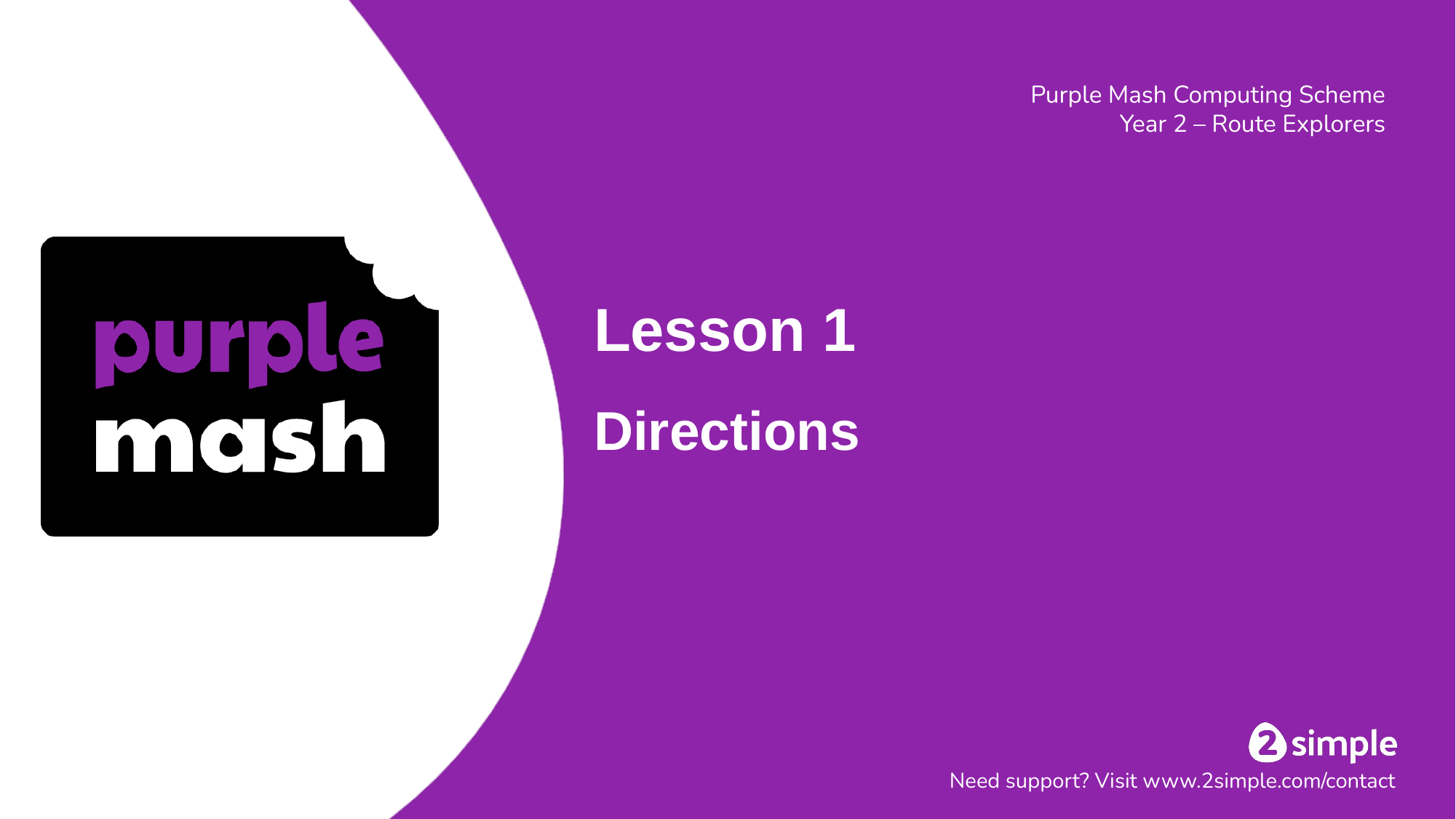

# Lesson 1
Directions
Need support? Visit www.2simple.com/contact